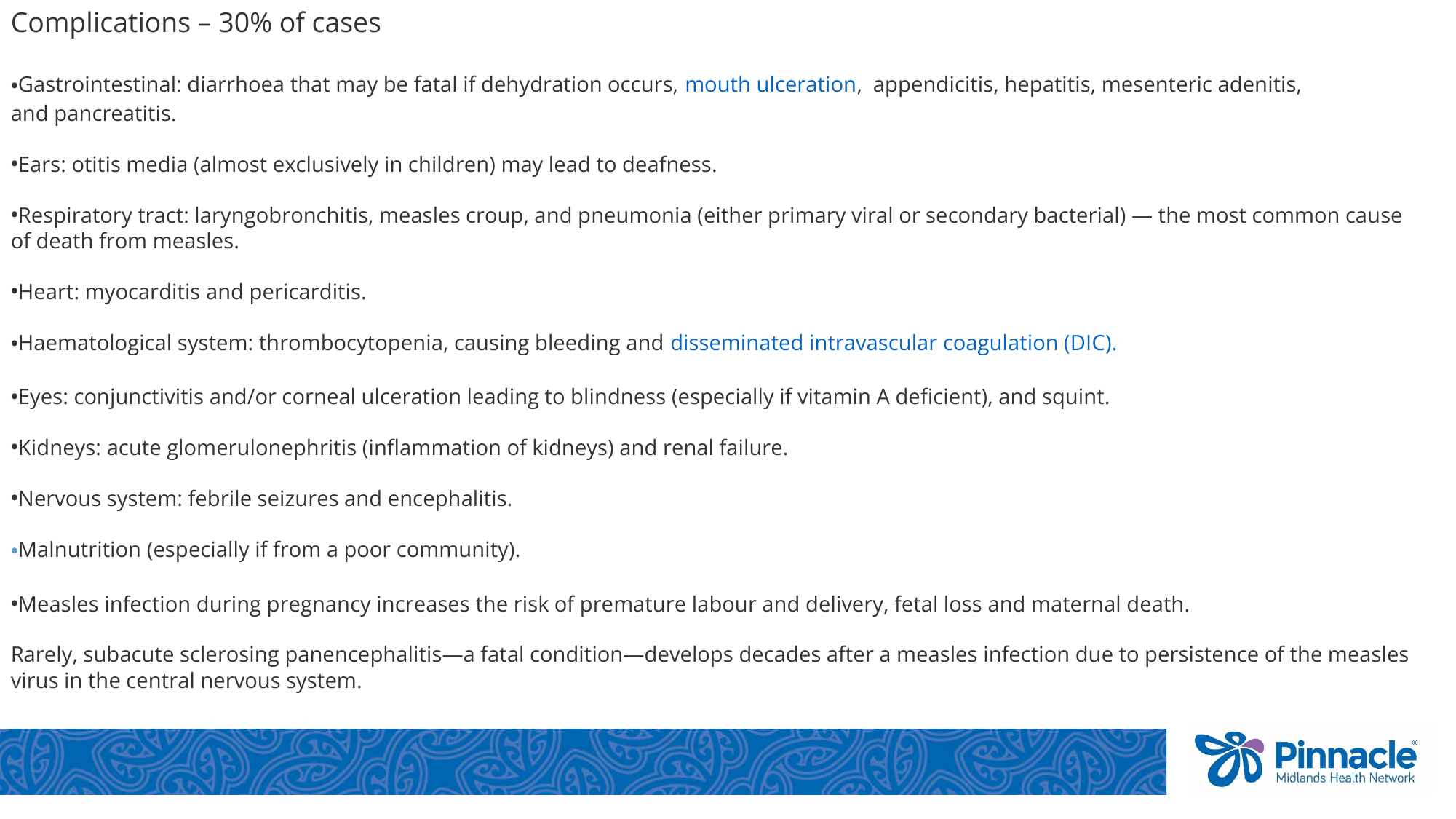

Complications – 30% of cases

Gastrointestinal: diarrhoea that may be fatal if dehydration occurs, mouth ulceration,  appendicitis, hepatitis, mesenteric adenitis, and pancreatitis.

Ears: otitis media (almost exclusively in children) may lead to deafness.

Respiratory tract: laryngobronchitis, measles croup, and pneumonia (either primary viral or secondary bacterial) — the most common cause of death from measles.

Heart: myocarditis and pericarditis.

Haematological system: thrombocytopenia, causing bleeding and disseminated intravascular coagulation (DIC).

Eyes: conjunctivitis and/or corneal ulceration leading to blindness (especially if vitamin A deficient), and squint.

Kidneys: acute glomerulonephritis (inflammation of kidneys) and renal failure.

Nervous system: febrile seizures and encephalitis.

Malnutrition (especially if from a poor community).

Measles infection during pregnancy increases the risk of premature labour and delivery, fetal loss and maternal death.

Rarely, subacute sclerosing panencephalitis—a fatal condition—develops decades after a measles infection due to persistence of the measles virus in the central nervous system.